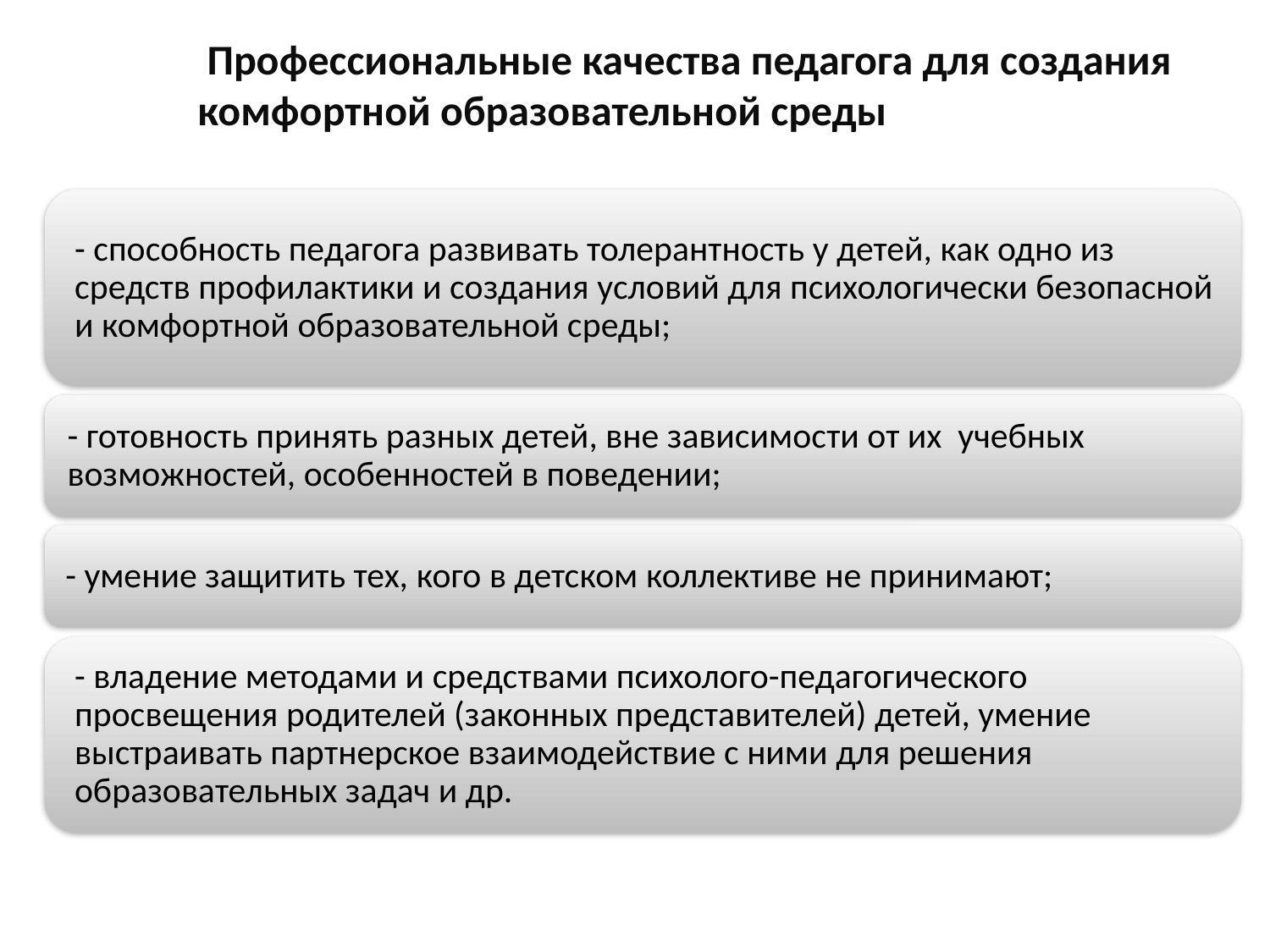

Профессиональные качества педагога для создания комфортной образовательной среды
- способность педагога развивать толерантность у детей, как одно из средств профилактики и создания условий для психологически безопасной и комфортной образовательной среды;
- готовность принять разных детей, вне зависимости от их  учебных возможностей, особенностей в поведении;
- умение защитить тех, кого в детском коллективе не принимают;
- владение методами и средствами психолого-педагогического просвещения родителей (законных представителей) детей, умение выстраивать партнерское взаимодействие с ними для решения образовательных задач и др.